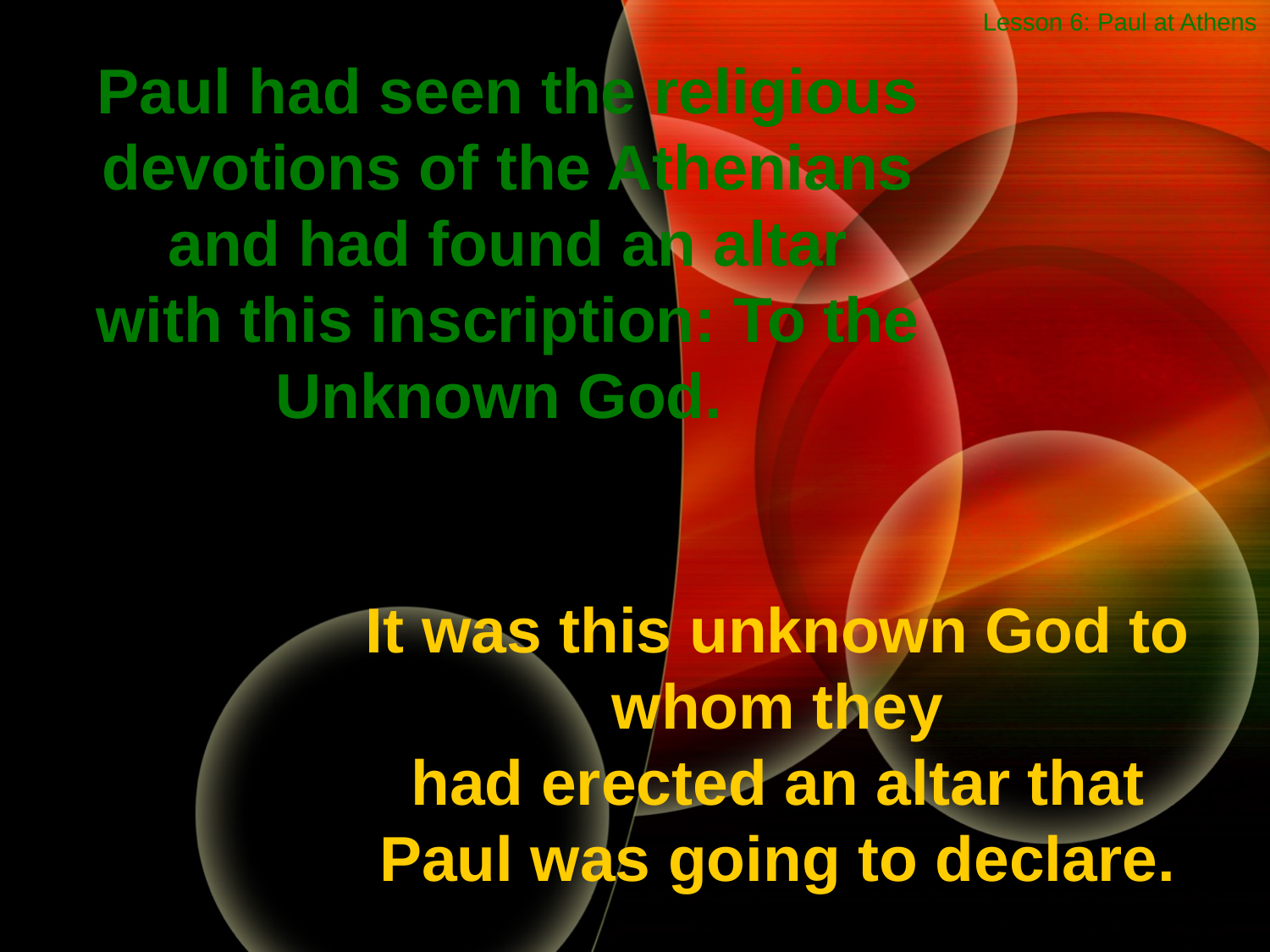

Lesson 6: Paul at Athens
Paul had seen the religious devotions of the Athenians and had found an altar
with this inscription: To the Unknown God.
It was this unknown God to whom they
had erected an altar that Paul was going to declare.